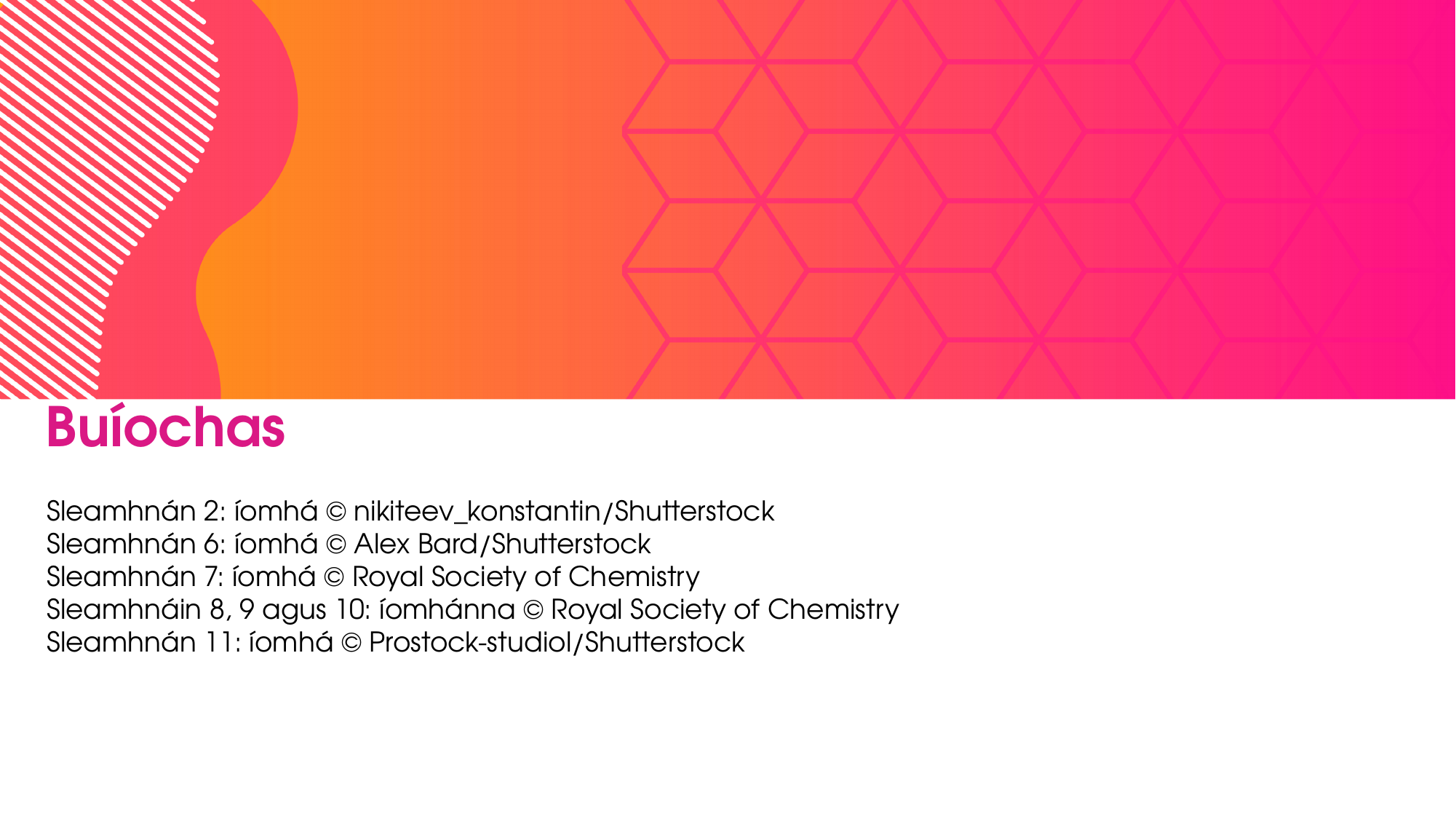

Buíochas

Sleamhnán 2: íomhá © nikiteev_konstantin/Shutterstock
Sleamhnán 6: íomhá © Alex Bard/Shutterstock
Sleamhnán 7: íomhá © Royal Society of Chemistry
Sleamhnáin 8, 9 agus 10: íomhánna © Royal Society of Chemistry
Sleamhnán 11: íomhá © Prostock-studiol/Shutterstock